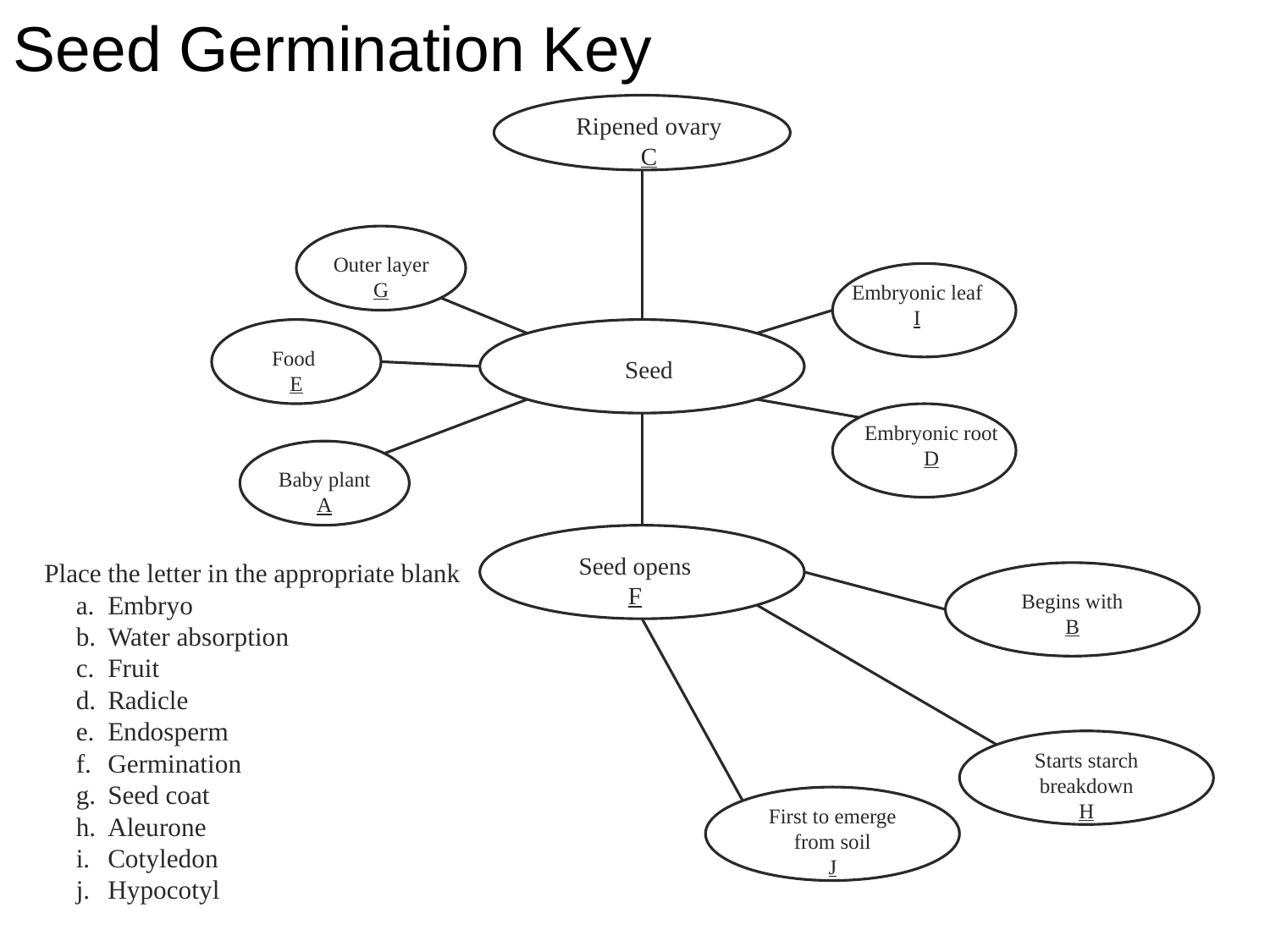

Seed Germination Key

Ripened ovary
C

Outer layer
G

Embryonic leaf
I

Food
E
Seed

Embryonic root
D

Baby plant
A

Seed opens
F

Begins with
B

Starts starch breakdown
H

First to emerge from soil
J
	Place the letter in the appropriate blank
Embryo
Water absorption
Fruit
Radicle
Endosperm
Germination
Seed coat
Aleurone
Cotyledon
Hypocotyl